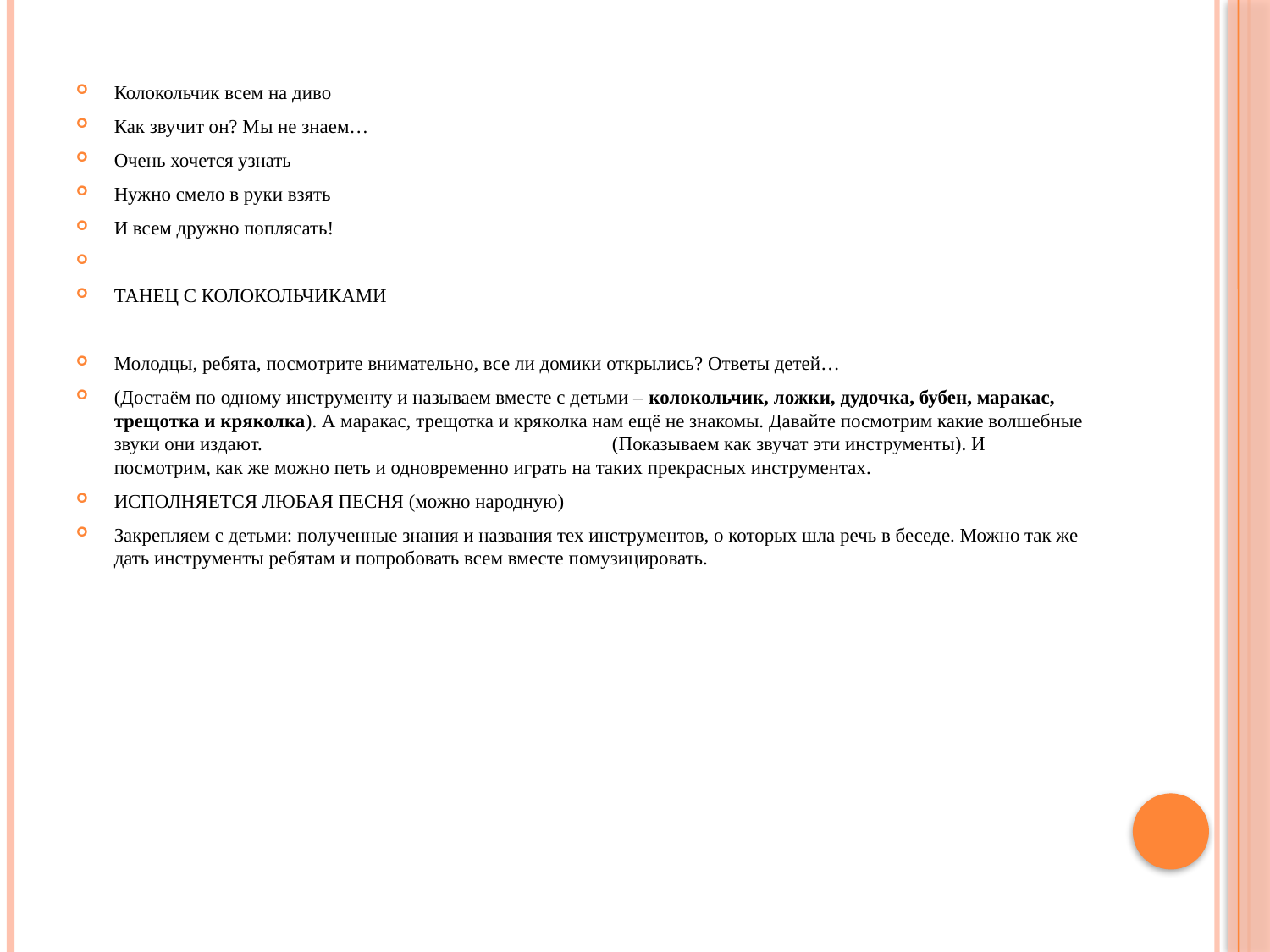

Колокольчик всем на диво
Как звучит он? Мы не знаем…
Очень хочется узнать
Нужно смело в руки взять
И всем дружно поплясать!

ТАНЕЦ С КОЛОКОЛЬЧИКАМИ

Молодцы, ребята, посмотрите внимательно, все ли домики открылись? Ответы детей…
(Достаём по одному инструменту и называем вместе с детьми – колокольчик, ложки, дудочка, бубен, маракас, трещотка и кряколка). А маракас, трещотка и кряколка нам ещё не знакомы. Давайте посмотрим какие волшебные звуки они издают.                                                                        (Показываем как звучат эти инструменты). И посмотрим, как же можно петь и одновременно играть на таких прекрасных инструментах.
ИСПОЛНЯЕТСЯ ЛЮБАЯ ПЕСНЯ (можно народную)
Закрепляем с детьми: полученные знания и названия тех инструментов, о которых шла речь в беседе. Можно так же дать инструменты ребятам и попробовать всем вместе помузицировать.